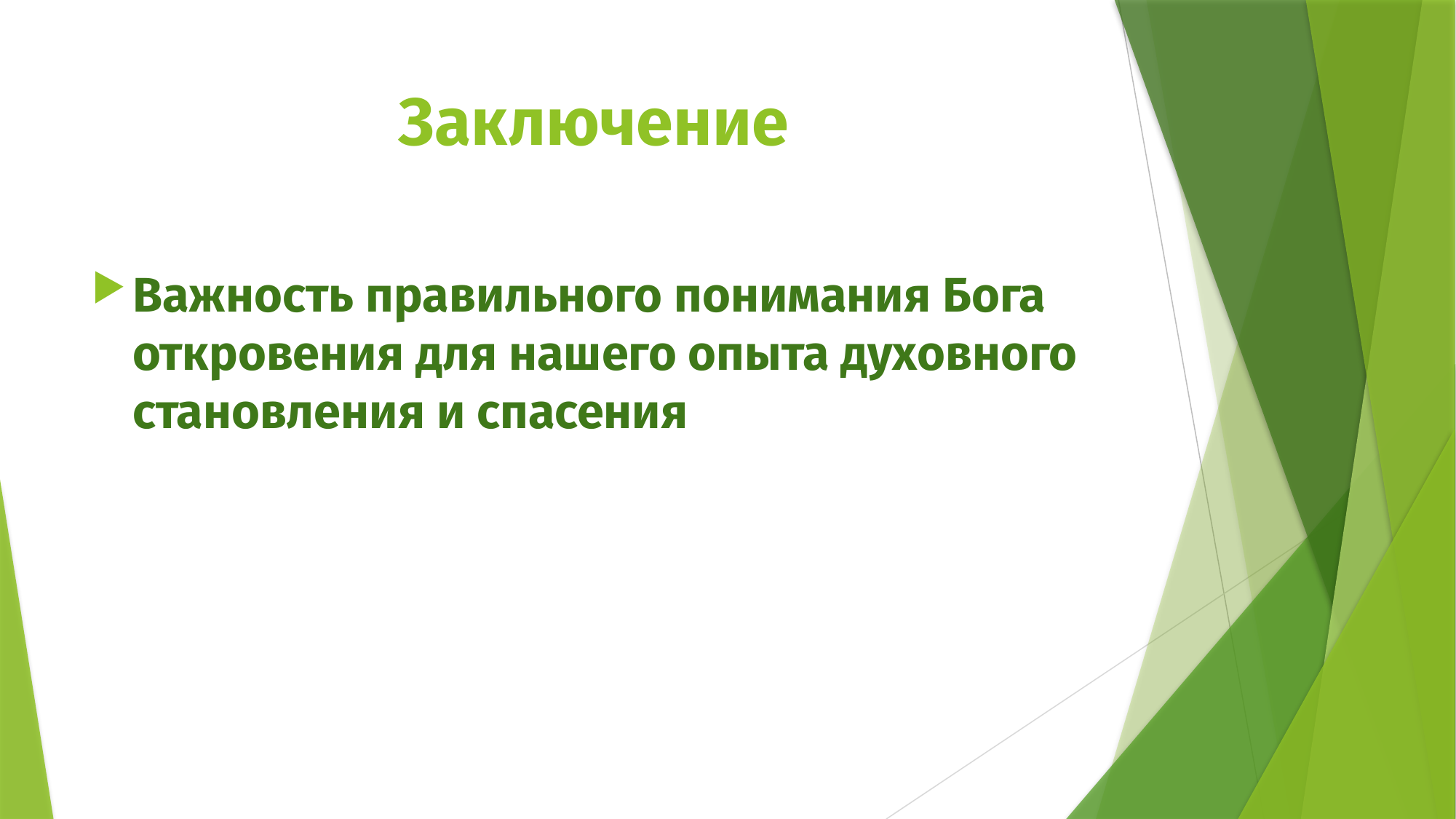

# Заключение
Важность правильного понимания Бога откровения для нашего опыта духовного становления и спасения